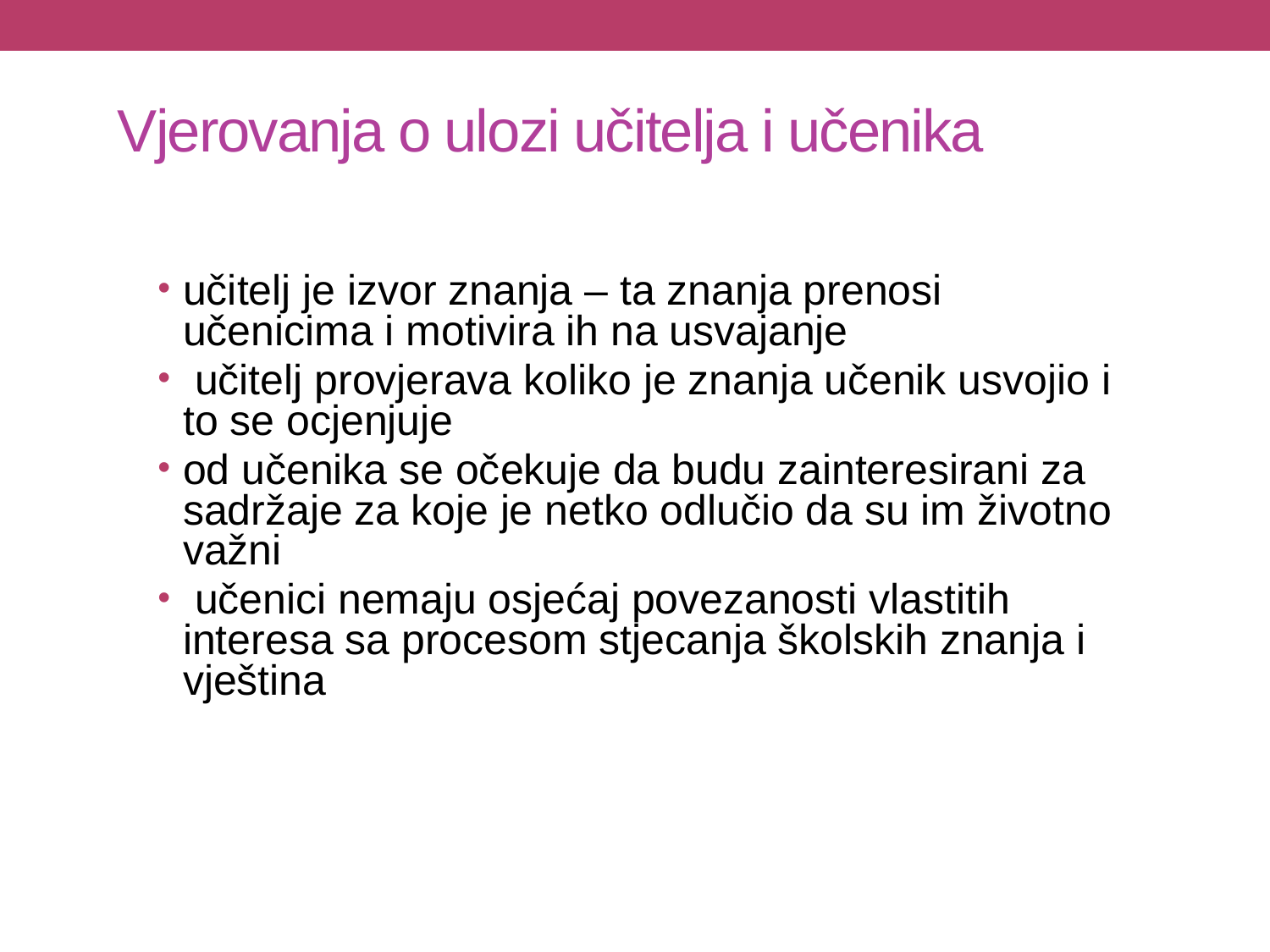

# Vjerovanja o ulozi učitelja i učenika
učitelj je izvor znanja – ta znanja prenosi učenicima i motivira ih na usvajanje
 učitelj provjerava koliko je znanja učenik usvojio i to se ocjenjuje
od učenika se očekuje da budu zainteresirani za sadržaje za koje je netko odlučio da su im životno važni
 učenici nemaju osjećaj povezanosti vlastitih interesa sa procesom stjecanja školskih znanja i vještina